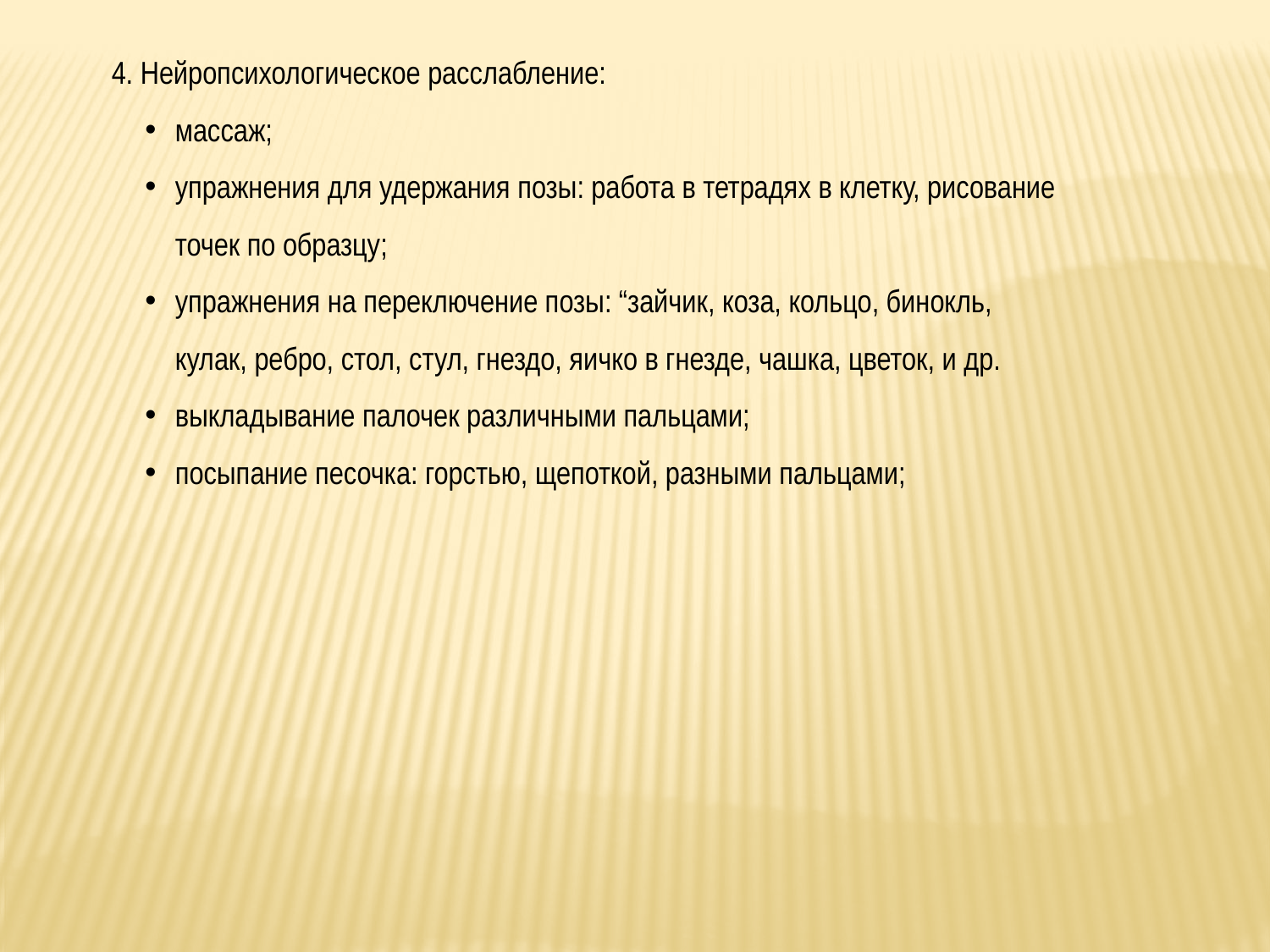

4. Нейропсихологическое расслабление:
массаж;
упражнения для удержания позы: работа в тетрадях в клетку, рисование точек по образцу;
упражнения на переключение позы: “зайчик, коза, кольцо, бинокль, кулак, ребро, стол, стул, гнездо, яичко в гнезде, чашка, цветок, и др.
выкладывание палочек различными пальцами;
посыпание песочка: горстью, щепоткой, разными пальцами;